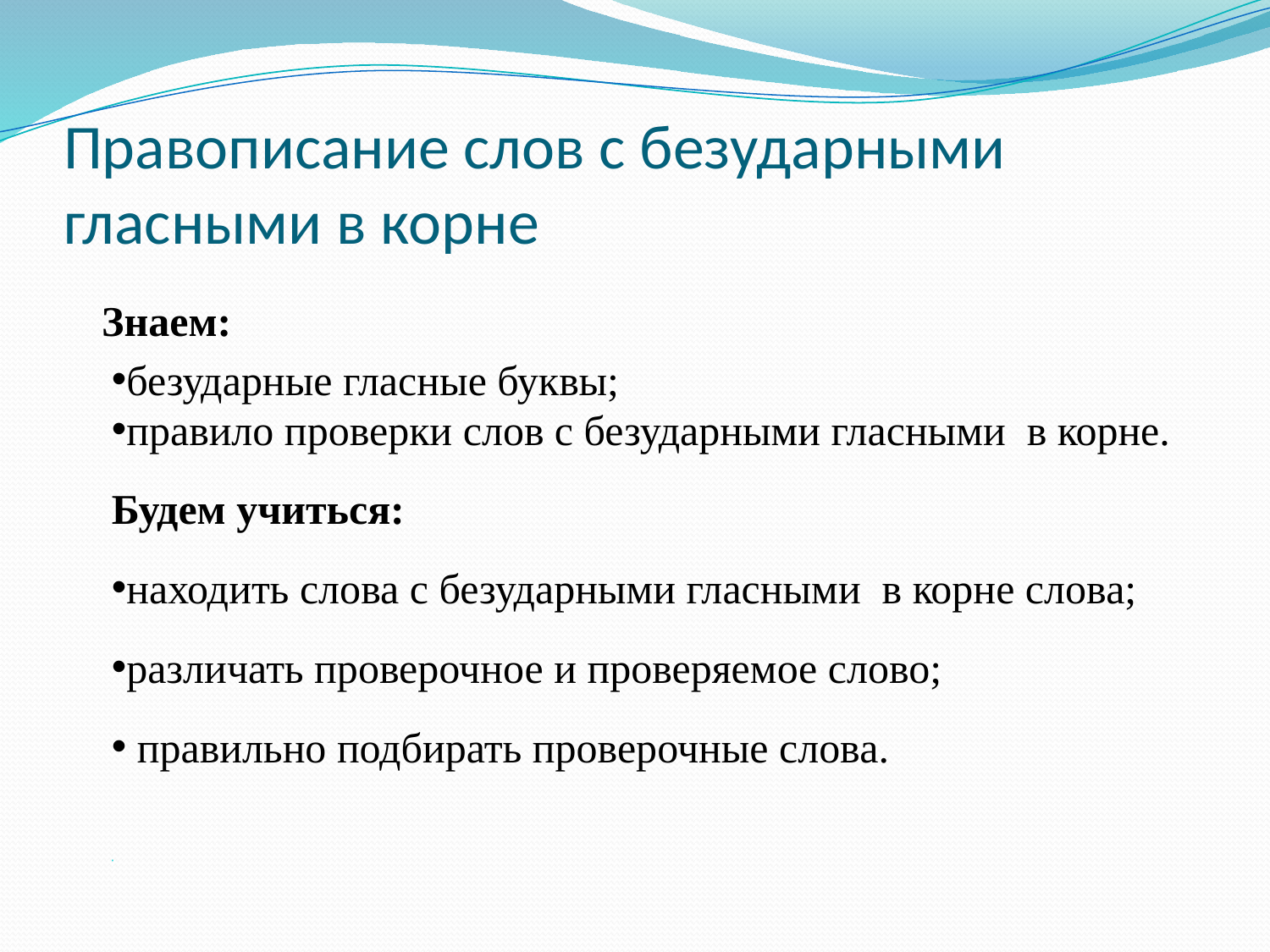

# Правописание слов с безударными гласными в корне
Знаем:
безударные гласные буквы;
правило проверки слов с безударными гласными  в корне.
Будем учиться:
находить слова с безударными гласными  в корне слова;
различать проверочное и проверяемое слово;
 правильно подбирать проверочные слова.